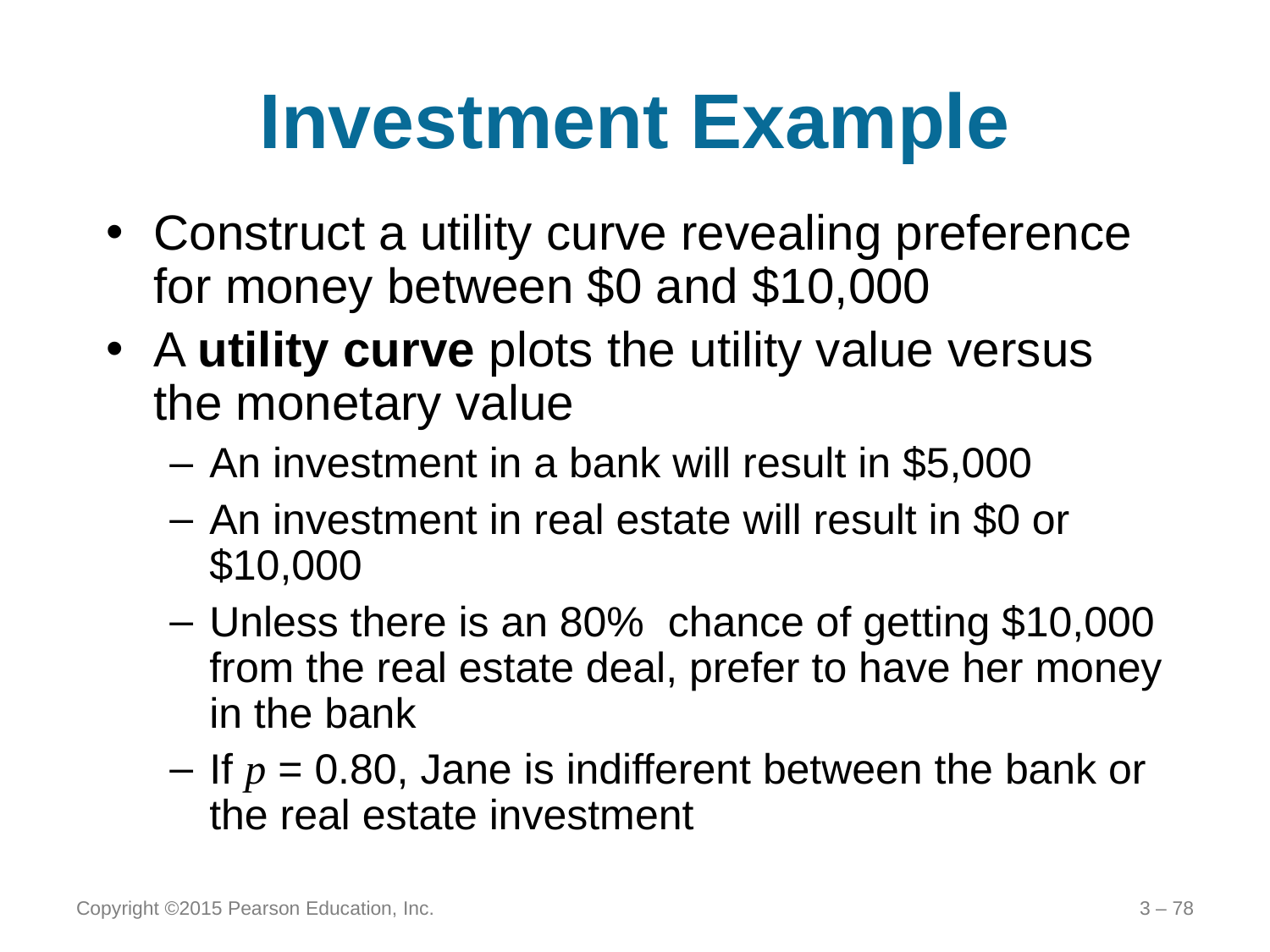

# Investment Example
Construct a utility curve revealing preference for money between $0 and $10,000
A utility curve plots the utility value versus the monetary value
An investment in a bank will result in $5,000
An investment in real estate will result in $0 or $10,000
Unless there is an 80%  chance of getting $10,000 from the real estate deal, prefer to have her money in the bank
If p = 0.80, Jane is indifferent between the bank or the real estate investment

Copyright ©2015 Pearson Education, Inc.
3 – 78